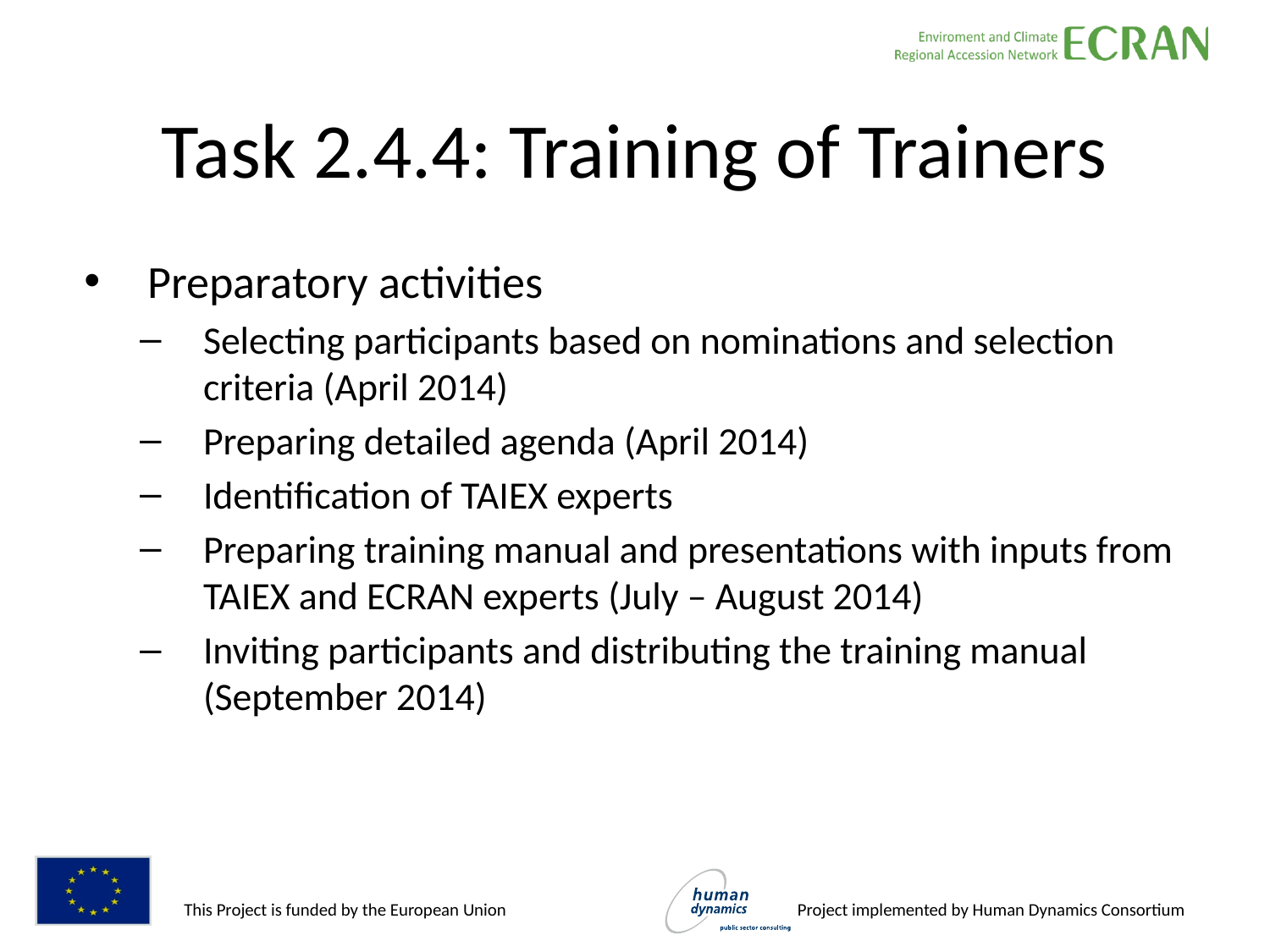

# Task 2.4.4: Training of Trainers
Preparatory activities
Selecting participants based on nominations and selection criteria (April 2014)
Preparing detailed agenda (April 2014)
Identification of TAIEX experts
Preparing training manual and presentations with inputs from TAIEX and ECRAN experts (July – August 2014)
Inviting participants and distributing the training manual (September 2014)